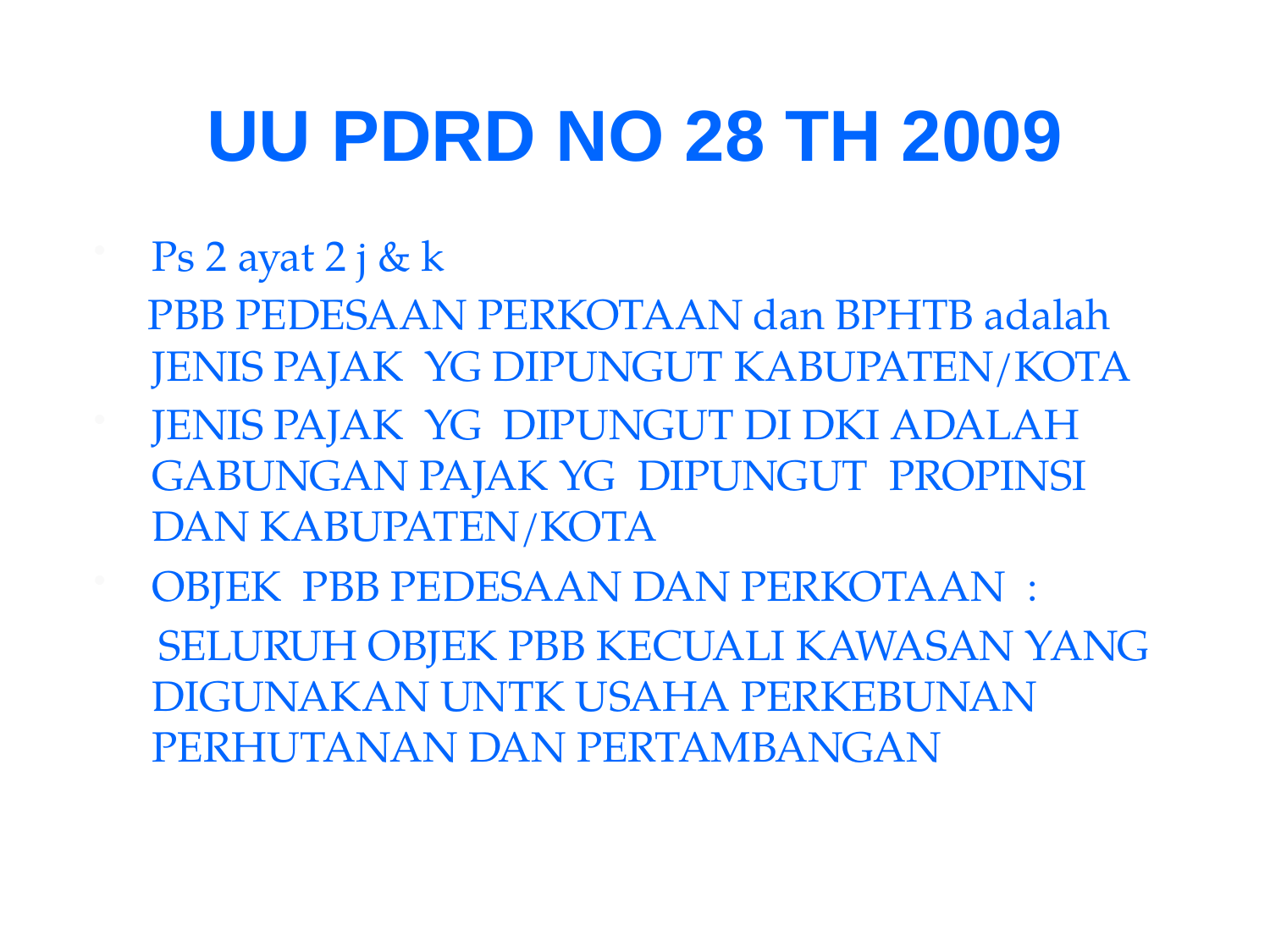

# UU PDRD NO 28 TH 2009
Ps 2 ayat 2 j & k
     PBB PEDESAAN PERKOTAAN dan BPHTB adalah JENIS PAJAK  YG DIPUNGUT KABUPATEN/KOTA
JENIS PAJAK  YG  DIPUNGUT DI DKI ADALAH GABUNGAN PAJAK YG  DIPUNGUT  PROPINSI DAN KABUPATEN/KOTA
OBJEK  PBB PEDESAAN DAN PERKOTAAN  :
      SELURUH OBJEK PBB KECUALI KAWASAN YANG DIGUNAKAN UNTK USAHA PERKEBUNAN  PERHUTANAN DAN PERTAMBANGAN